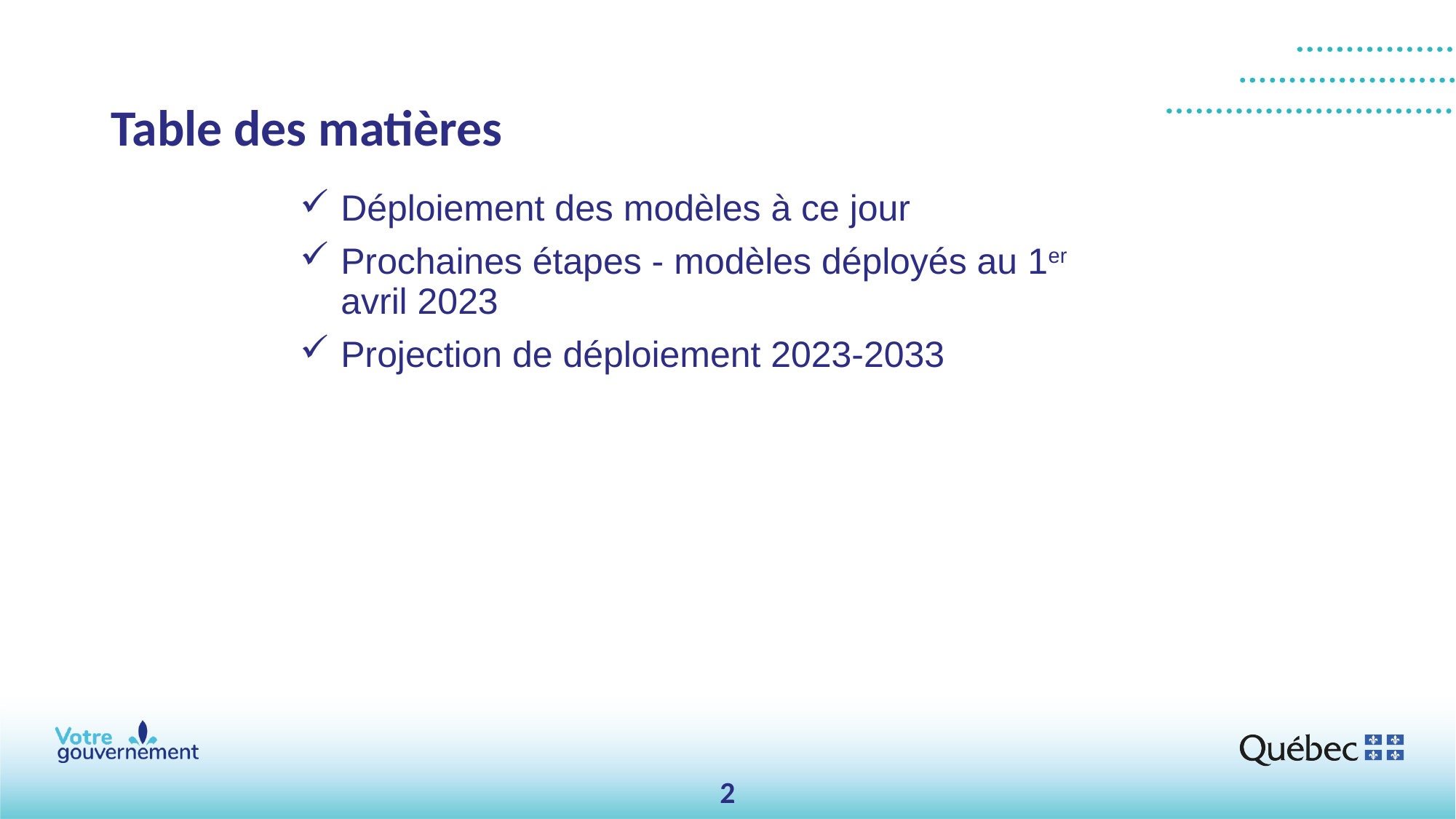

# Table des matières
| Déploiement des modèles à ce jour Prochaines étapes - modèles déployés au 1er avril 2023 Projection de déploiement 2023-2033 |
| --- |
|  |
|  |
2